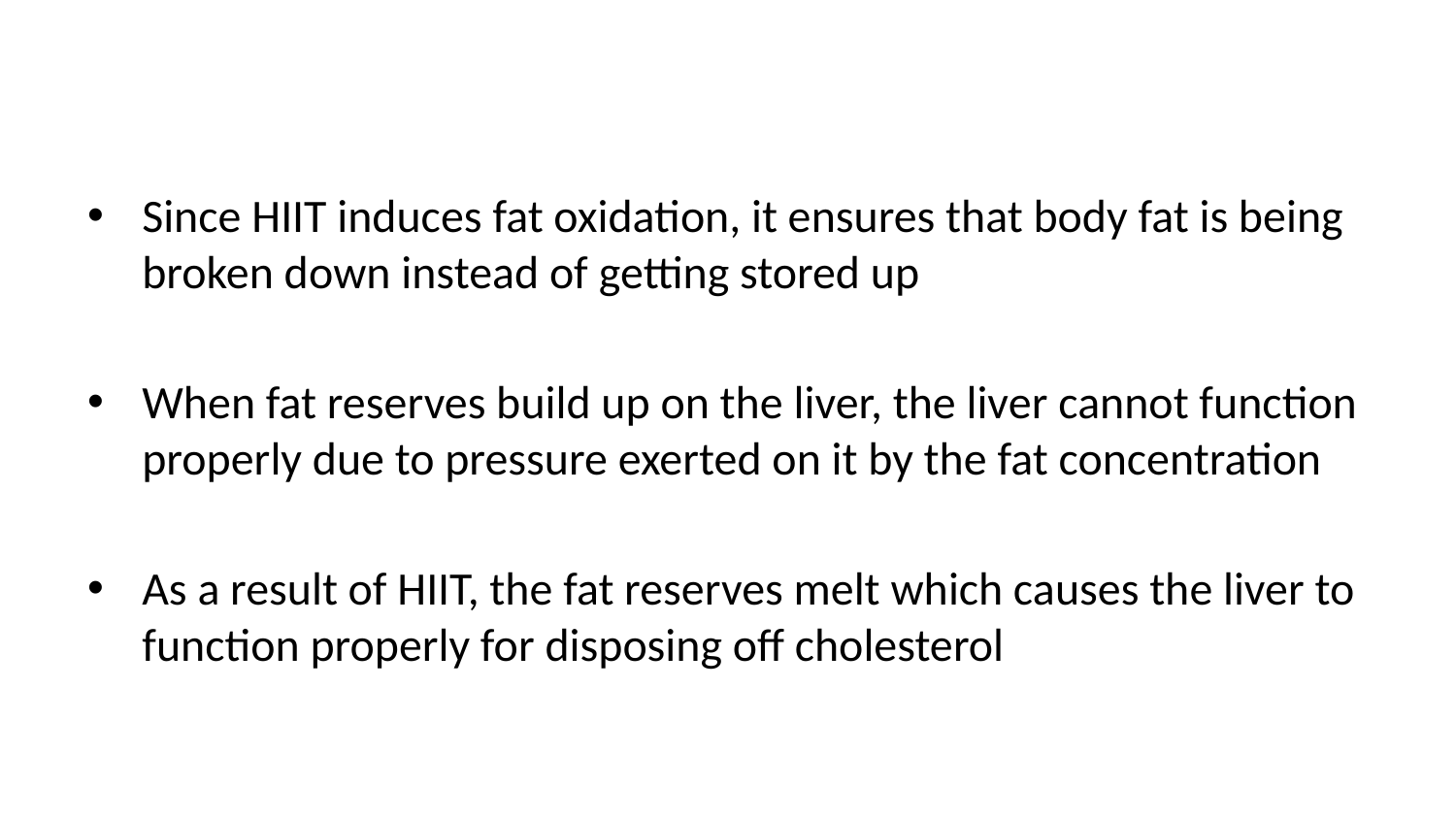

Since HIIT induces fat oxidation, it ensures that body fat is being broken down instead of getting stored up

When fat reserves build up on the liver, the liver cannot function properly due to pressure exerted on it by the fat concentration

As a result of HIIT, the fat reserves melt which causes the liver to function properly for disposing off cholesterol